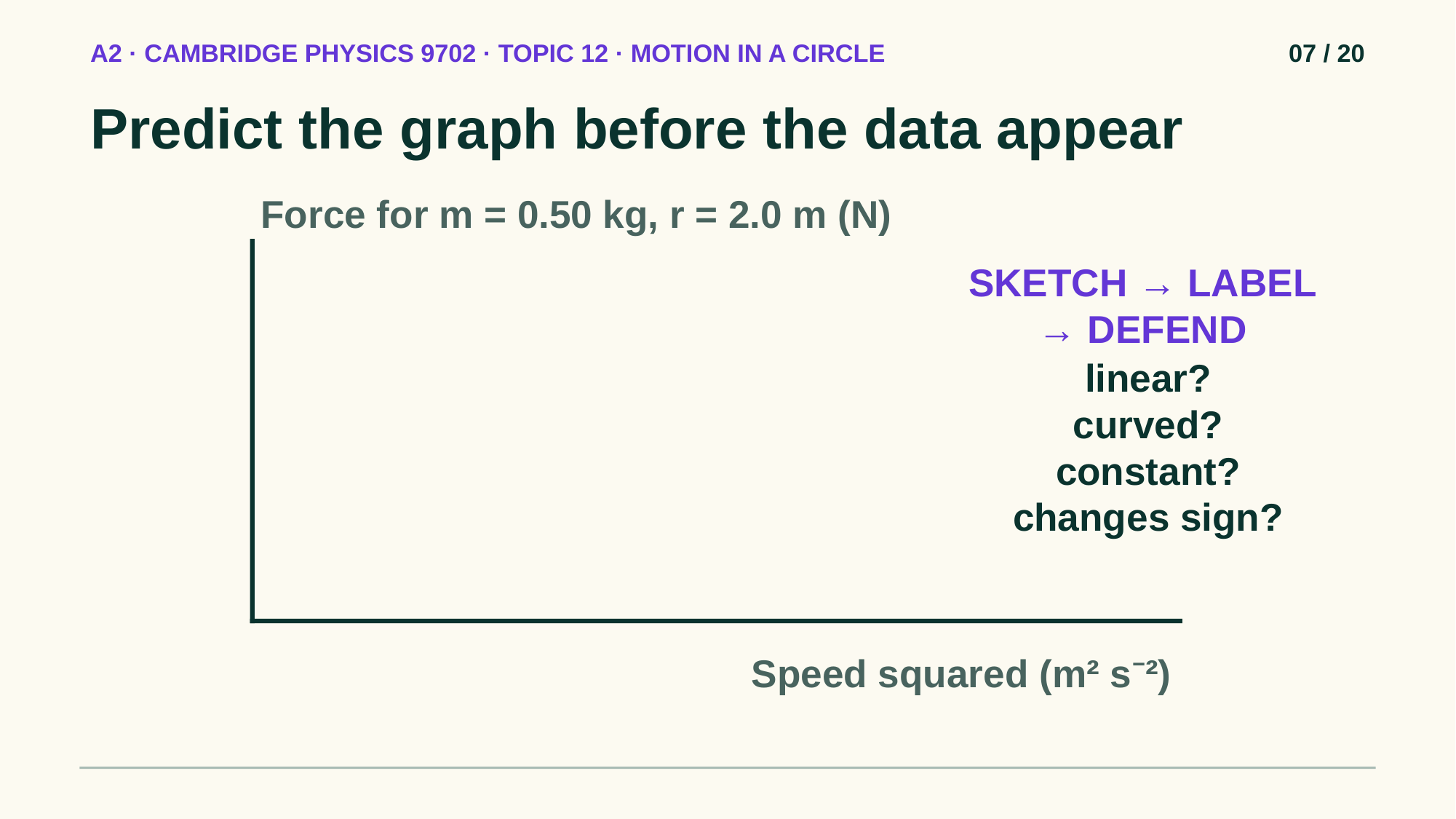

A2 · CAMBRIDGE PHYSICS 9702 · TOPIC 12 · MOTION IN A CIRCLE
07 / 20
Predict the graph before the data appear
Force for m = 0.50 kg, r = 2.0 m (N)

SKETCH → LABEL → DEFEND
linear?
curved?
constant?
changes sign?

Speed squared (m² s⁻²)